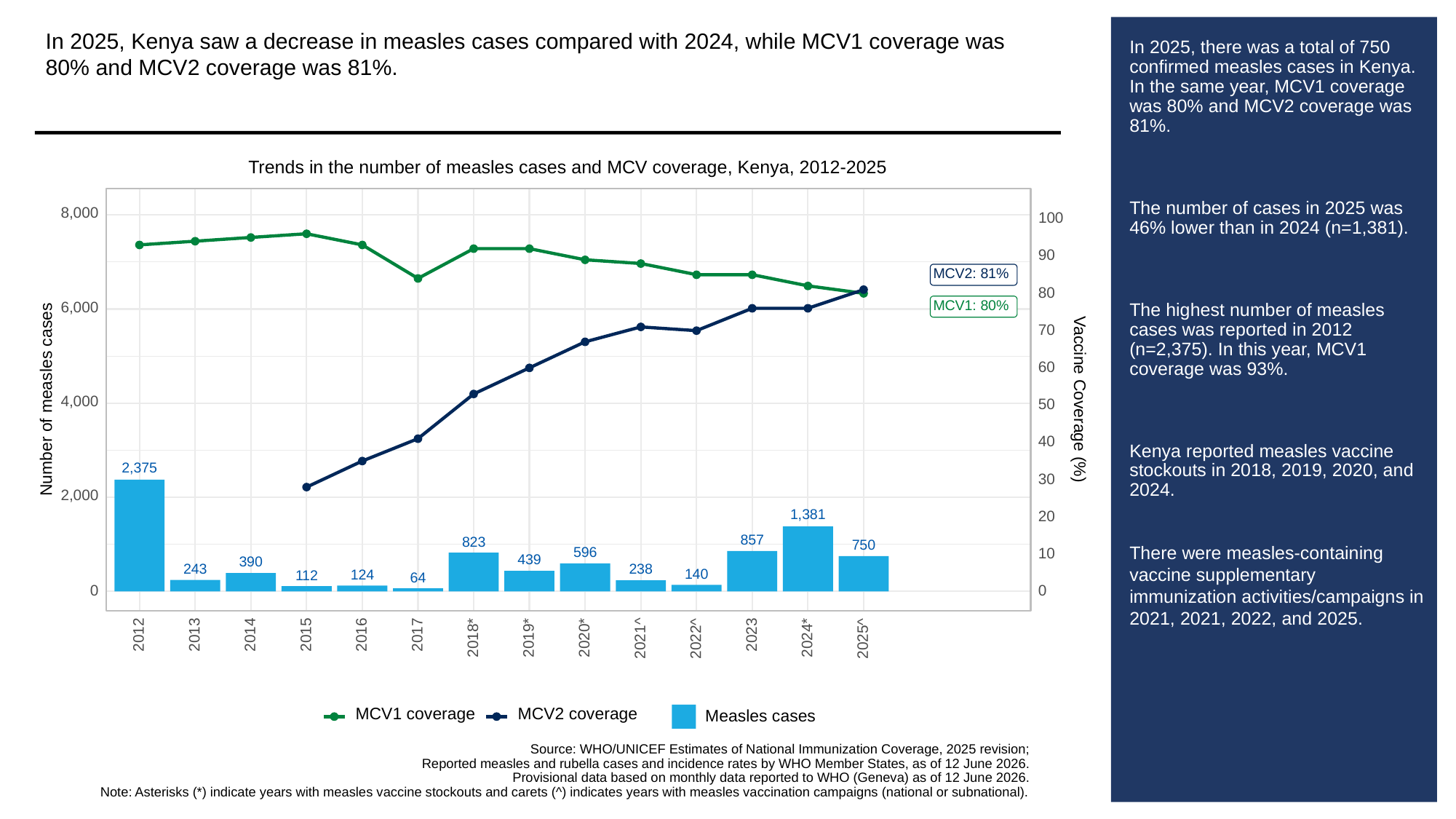

In 2025, Kenya saw a decrease in measles cases compared with 2024, while MCV1 coverage was 80% and MCV2 coverage was 81%.
# In 2025, there was a total of 750 confirmed measles cases in Kenya. In the same year, MCV1 coverage was 80% and MCV2 coverage was 81%.

The number of cases in 2025 was 46% lower than in 2024 (n=1,381).

The highest number of measles cases was reported in 2012 (n=2,375). In this year, MCV1 coverage was 93%.

Kenya reported measles vaccine stockouts in 2018, 2019, 2020, and 2024.

There were measles-containing vaccine supplementary immunization activities/campaigns in 2021, 2021, 2022, and 2025.

Trends in the number of measles cases and MCV coverage, Kenya, 2012-2025

8,000
100

90

MCV2: 81%

80

MCV1: 80%
6,000

70

60

Vaccine Coverage (%)
Number of measles cases
4,000
50

40

2,375
30

2,000

1,381
20

857
823
750

596
10

439

390

243
238
140
124

112
64

0
0

2013
2023
2012
2014
2015
2016
2017
2018*
2019*
2020*
2024*
2021^
2022^
2025^

MCV1 coverage
MCV2 coverage
Measles cases

Source: WHO/UNICEF Estimates of National Immunization Coverage, 2025 revision;
Reported measles and rubella cases and incidence rates by WHO Member States, as of 12 June 2026.
Provisional data based on monthly data reported to WHO (Geneva) as of 12 June 2026.
Note: Asterisks (*) indicate years with measles vaccine stockouts and carets (^) indicates years with measles vaccination campaigns (national or subnational).